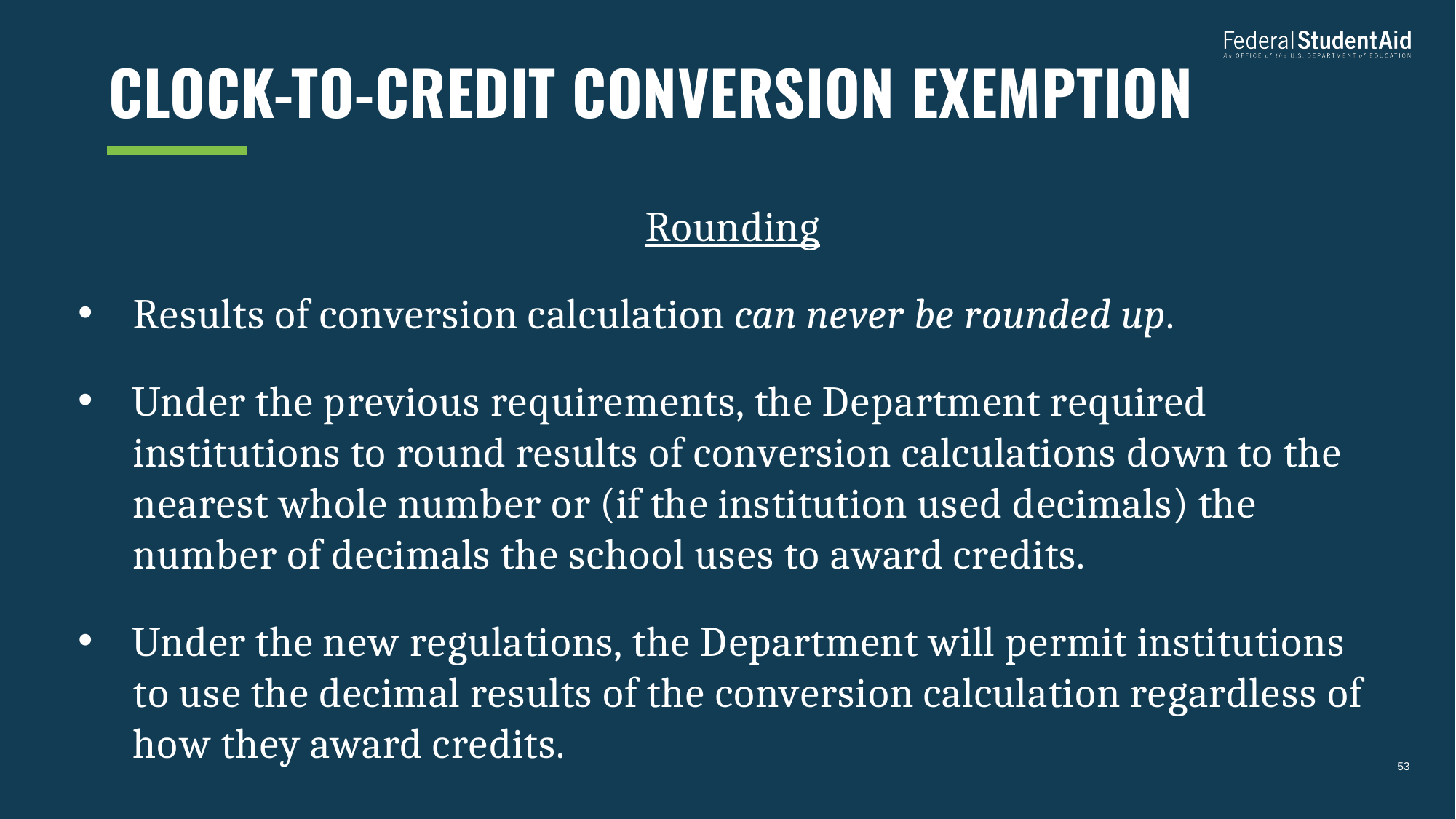

# Clock-to-credit conversion exemption
Rounding

Results of conversion calculation can never be rounded up.

Under the previous requirements, the Department required institutions to round results of conversion calculations down to the nearest whole number or (if the institution used decimals) the number of decimals the school uses to award credits.

Under the new regulations, the Department will permit institutions to use the decimal results of the conversion calculation regardless of how they award credits.
53